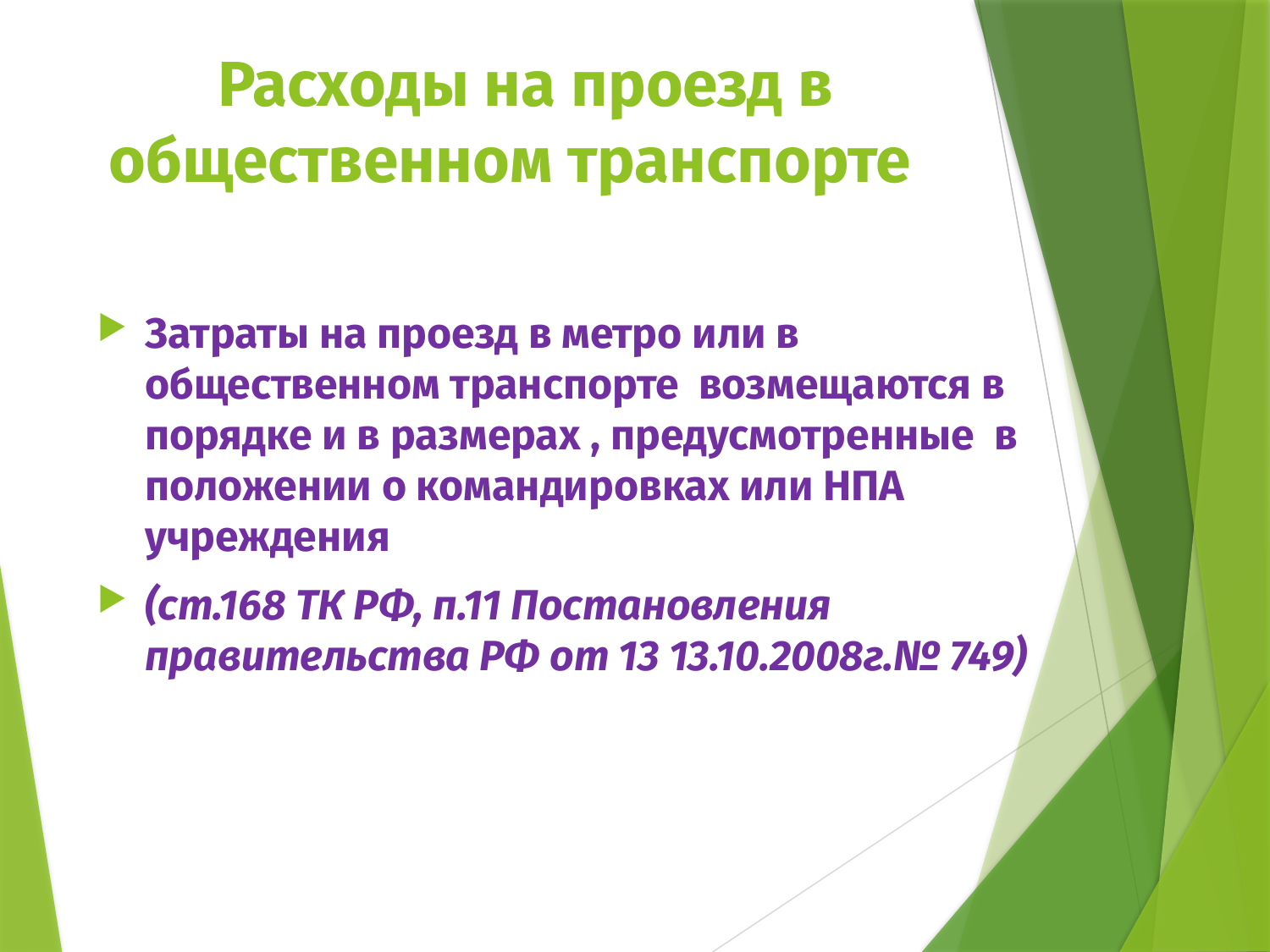

# Расходы на проезд в общественном транспорте
Затраты на проезд в метро или в общественном транспорте  возмещаются в порядке и в размерах , предусмотренные  в положении о командировках или НПА учреждения
(ст.168 ТК РФ, п.11 Постановления правительства РФ от 13 13.10.2008г.№ 749)